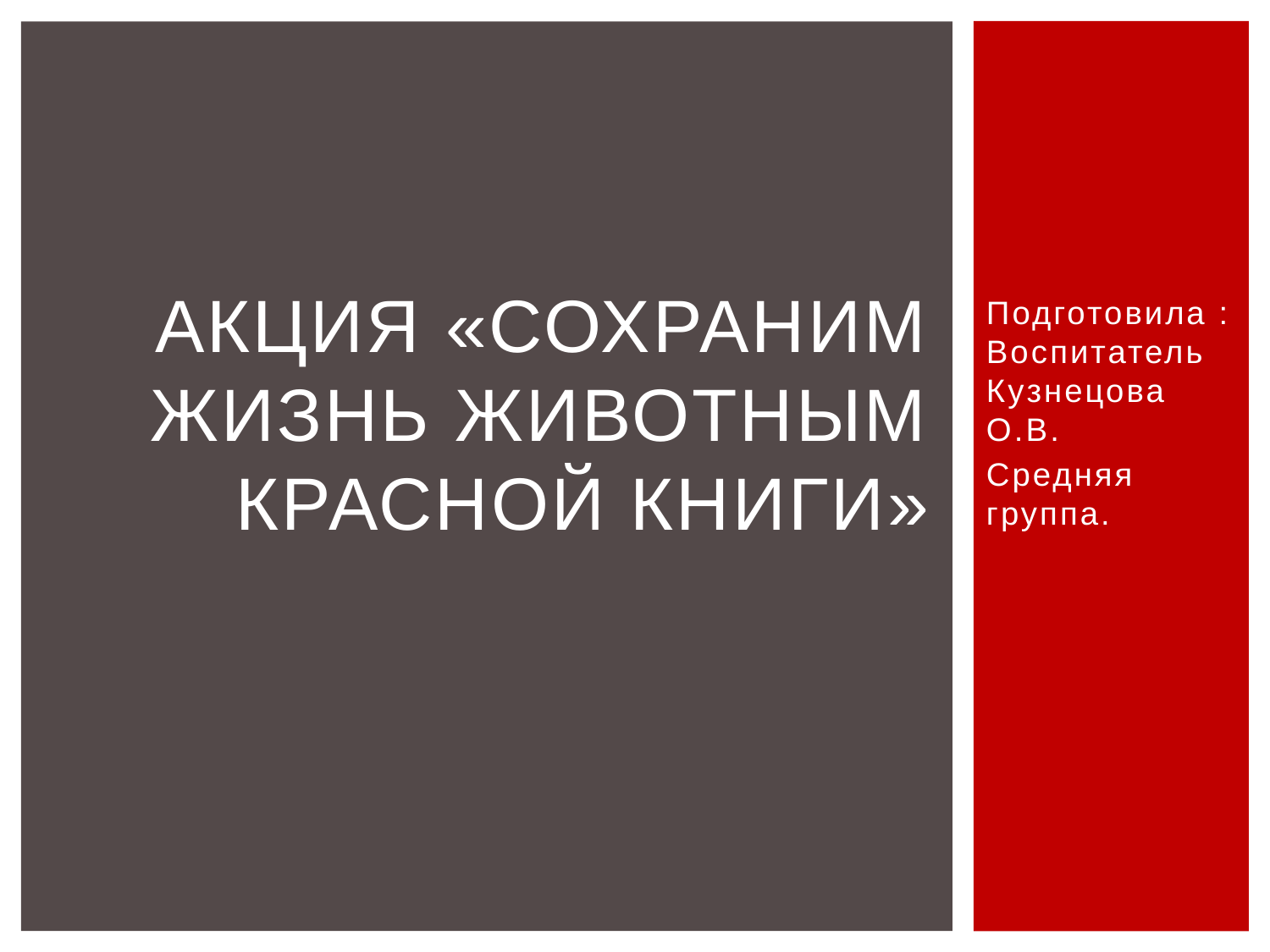

# Акция «Сохраним жизнь животным красной книги»
Подготовила : Воспитатель Кузнецова О.В.
Средняя группа.